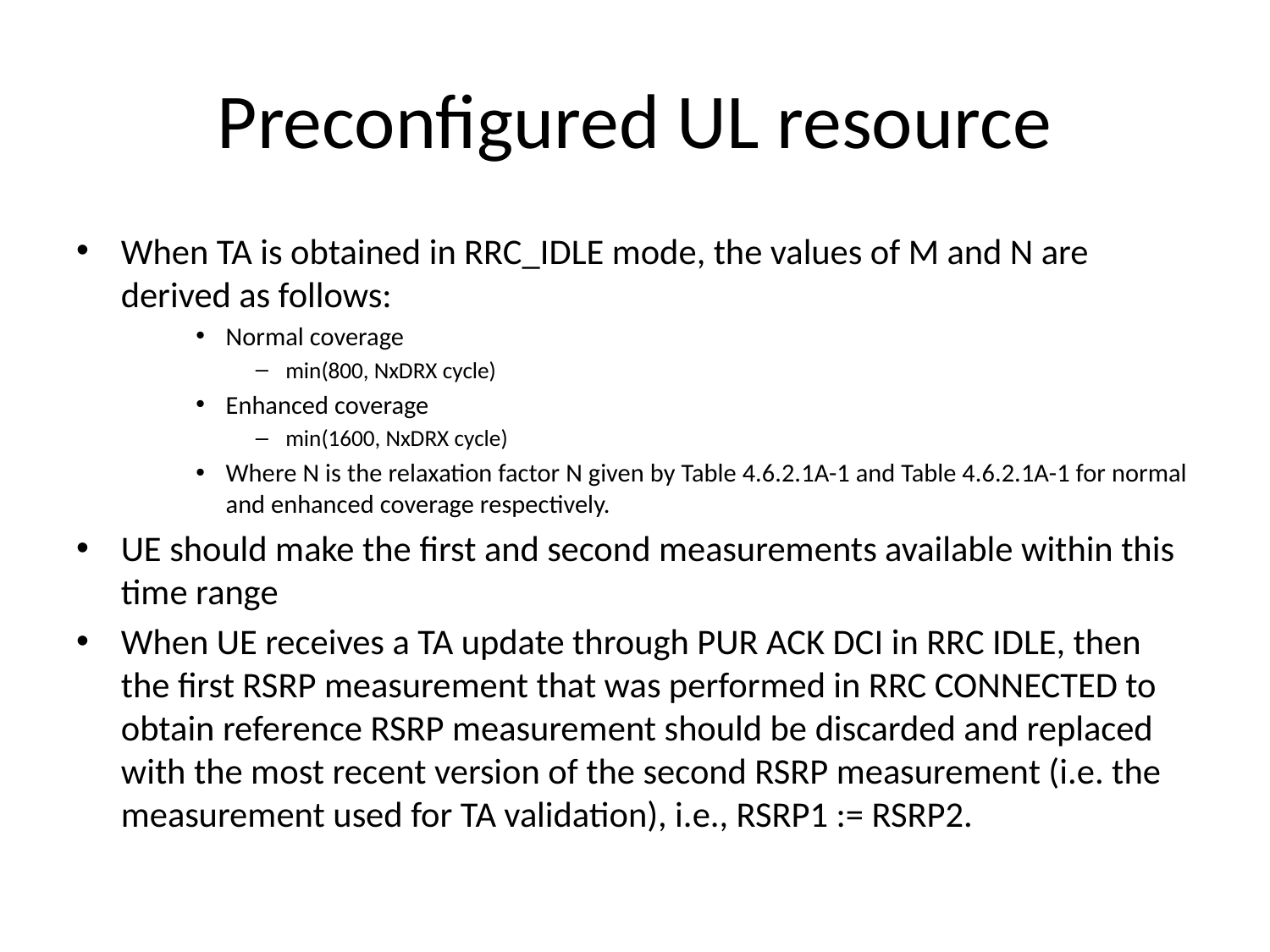

# Preconfigured UL resource
When TA is obtained in RRC_IDLE mode, the values of M and N are derived as follows:
Normal coverage
min(800, NxDRX cycle)
Enhanced coverage
min(1600, NxDRX cycle)
Where N is the relaxation factor N given by Table 4.6.2.1A-1 and Table 4.6.2.1A-1 for normal and enhanced coverage respectively.
UE should make the first and second measurements available within this time range
When UE receives a TA update through PUR ACK DCI in RRC IDLE, then the first RSRP measurement that was performed in RRC CONNECTED to obtain reference RSRP measurement should be discarded and replaced with the most recent version of the second RSRP measurement (i.e. the measurement used for TA validation), i.e., RSRP1 := RSRP2.